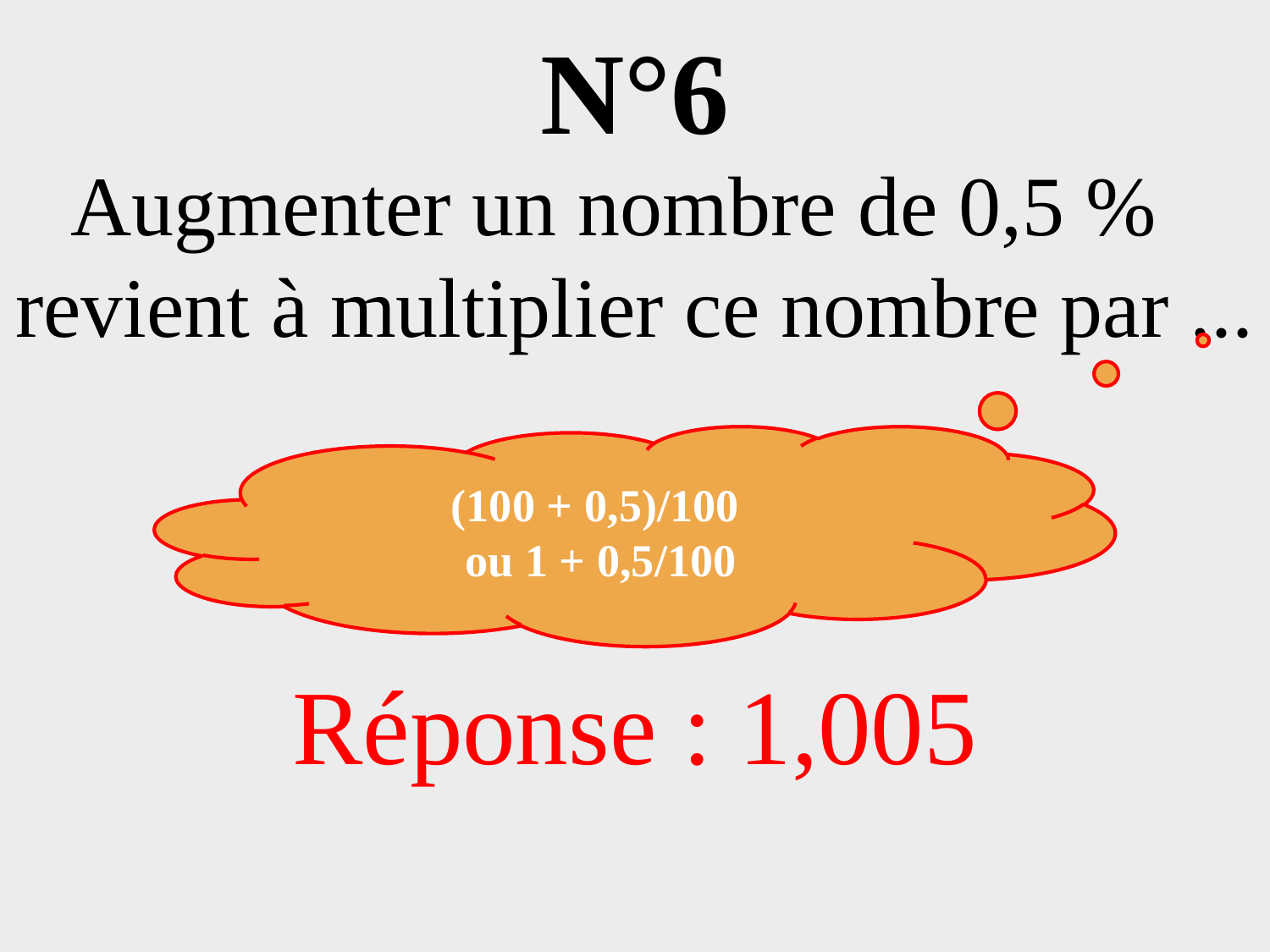

# N°6
Augmenter un nombre de 0,5 %
revient à multiplier ce nombre par ...

Réponse : 1,005

(100 + 0,5)/100
ou 1 + 0,5/100